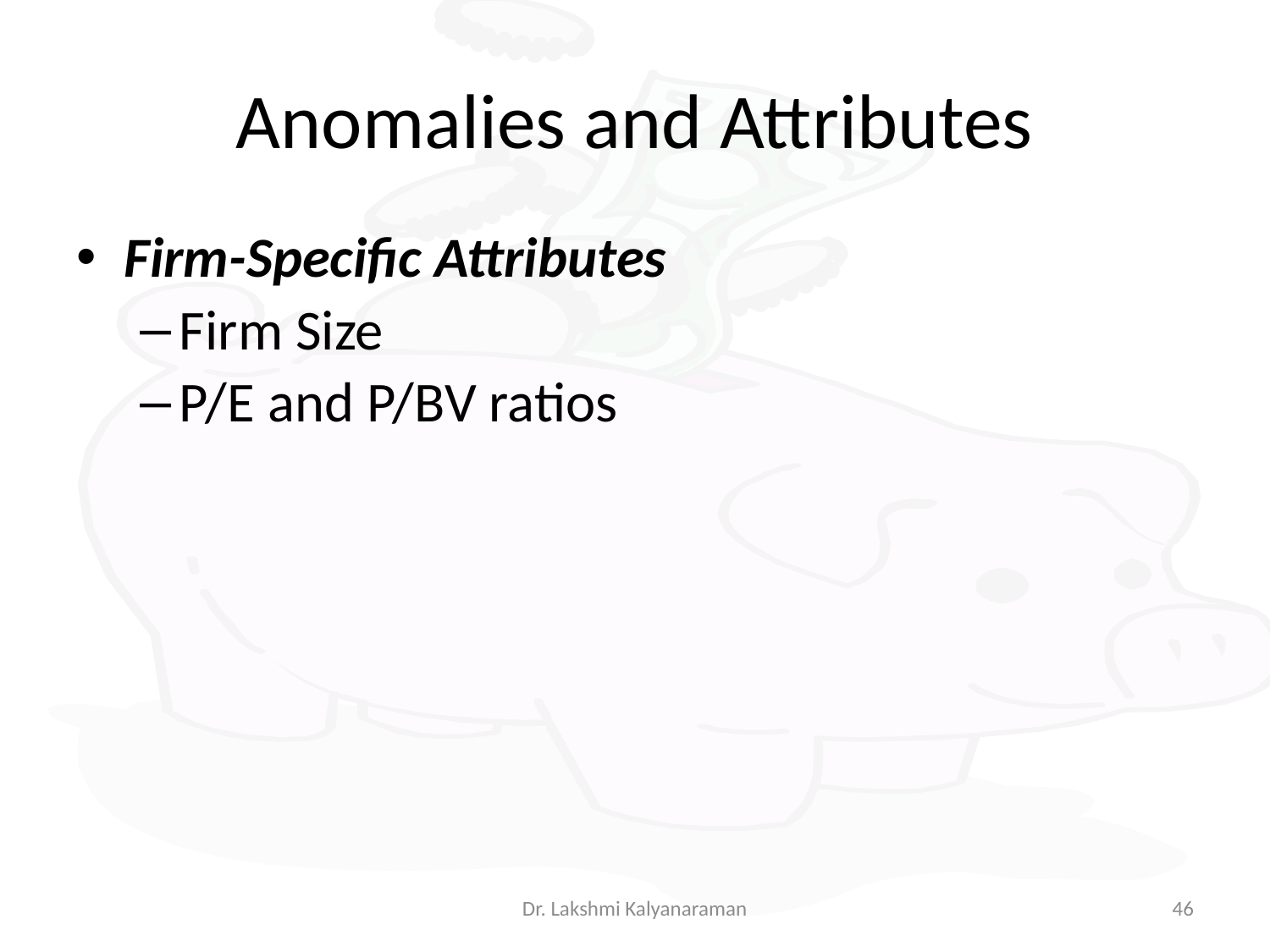

# Anomalies and Attributes
Firm-Specific Attributes
Firm Size
P/E and P/BV ratios
Dr. Lakshmi Kalyanaraman
46